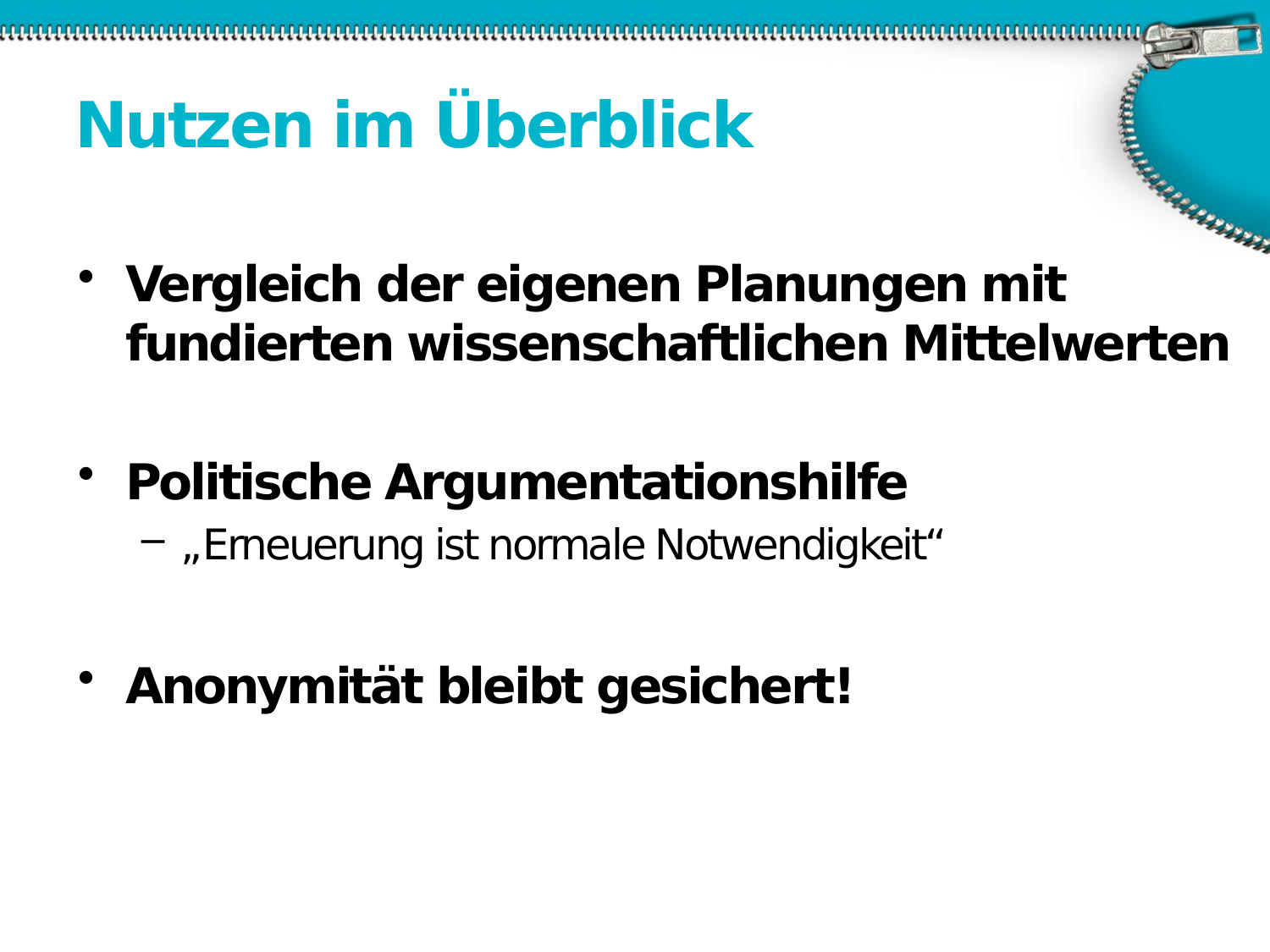

# Nutzen im Überblick
Vergleich der eigenen Planungen mit fundierten wissenschaftlichen Mittelwerten

Politische Argumentationshilfe
„Erneuerung ist normale Notwendigkeit“

Anonymität bleibt gesichert!